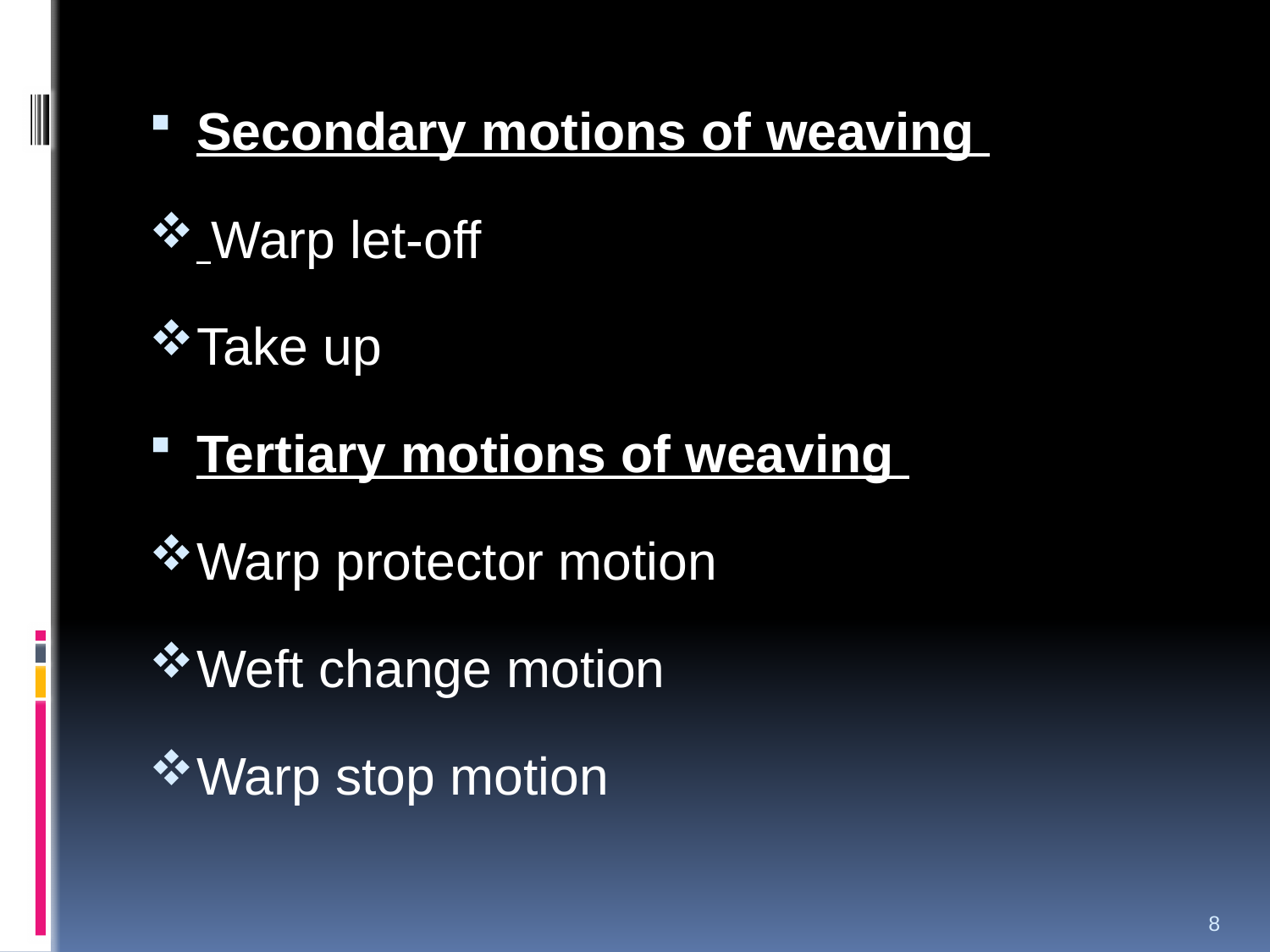

Secondary motions of weaving
 Warp let-off
Take up
Tertiary motions of weaving
Warp protector motion
Weft change motion
Warp stop motion
8